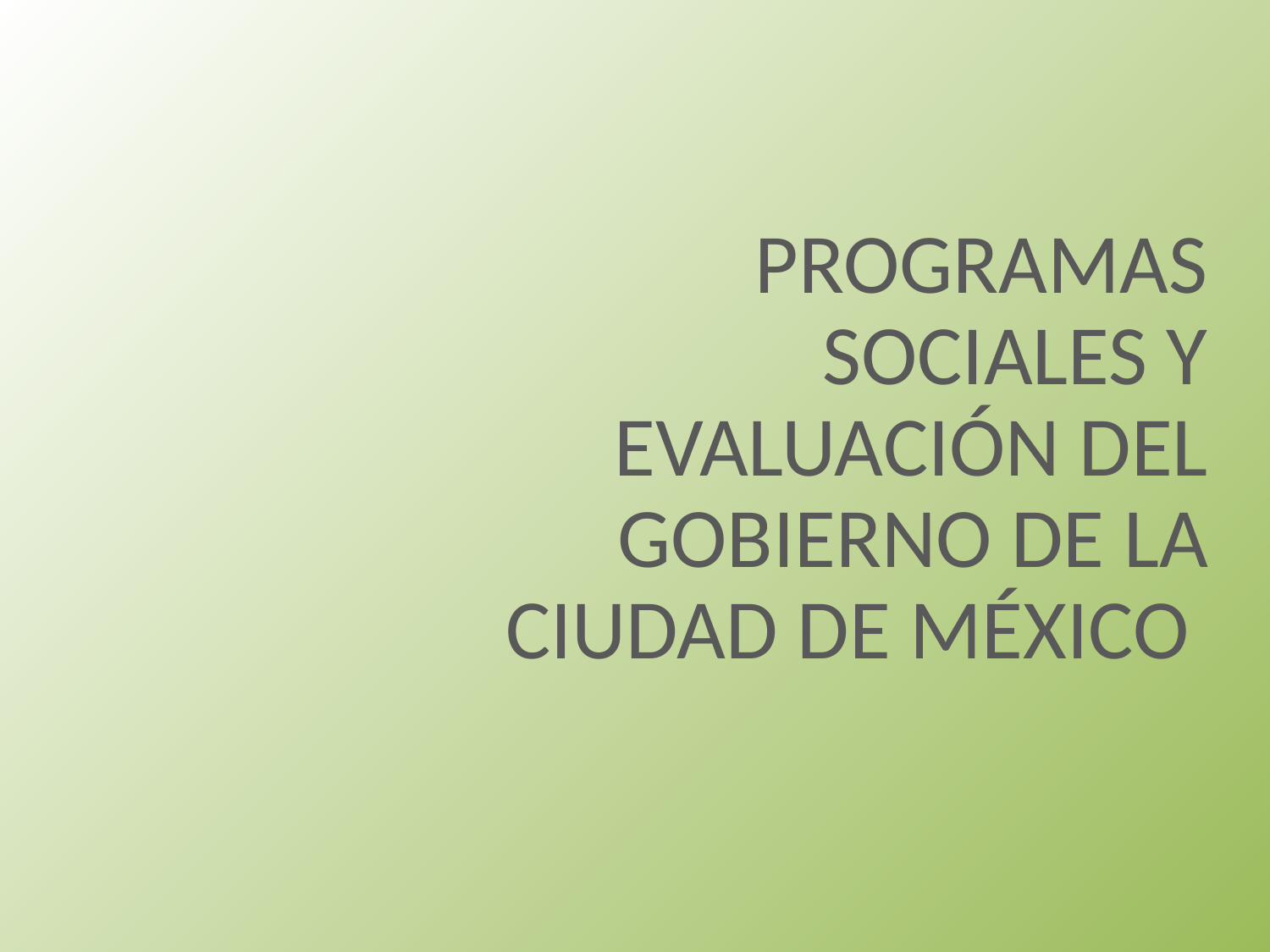

# PROGRAMAS SOCIALES Y EVALUACIÓN DEL GOBIERNO DE LA CIUDAD DE MÉXICO